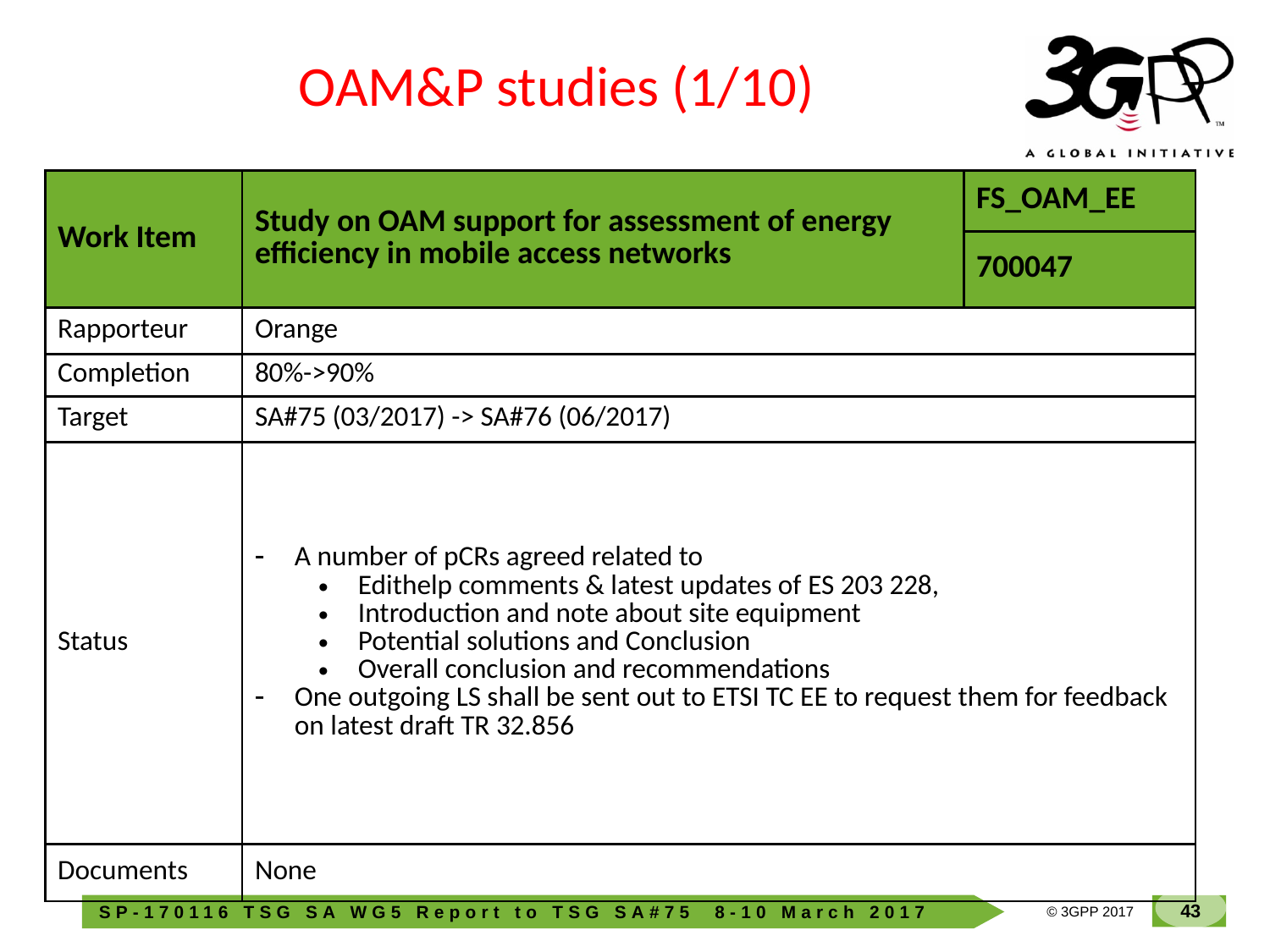

OAM&P studies (1/10)
| Work Item | Study on OAM support for assessment of energy efficiency in mobile access networks | FS\_OAM\_EE |
| --- | --- | --- |
|  |  | 700047 |
| Rapporteur | Orange |  |
| Completion | 80%->90% |  |
| Target | SA#75 (03/2017) -> SA#76 (06/2017) |  |
| Status | A number of pCRs agreed related to Edithelp comments & latest updates of ES 203 228, Introduction and note about site equipment Potential solutions and Conclusion Overall conclusion and recommendations One outgoing LS shall be sent out to ETSI TC EE to request them for feedback on latest draft TR 32.856 |  |
| Documents | None |  |